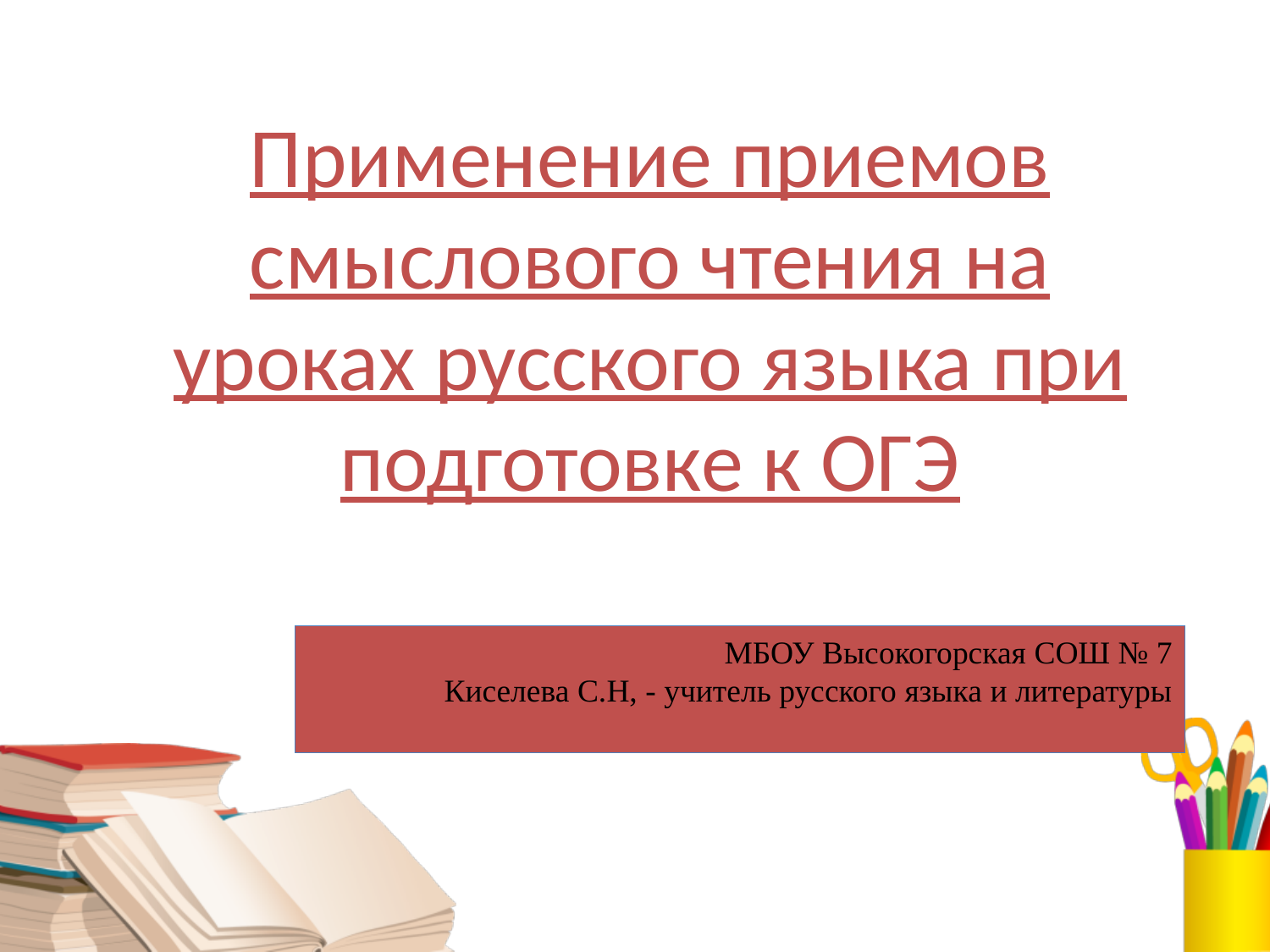

#
Применение приемов смыслового чтения на уроках русского языка при подготовке к ОГЭ
МБОУ Высокогорская СОШ № 7
Киселева С.Н, - учитель русского языка и литературы